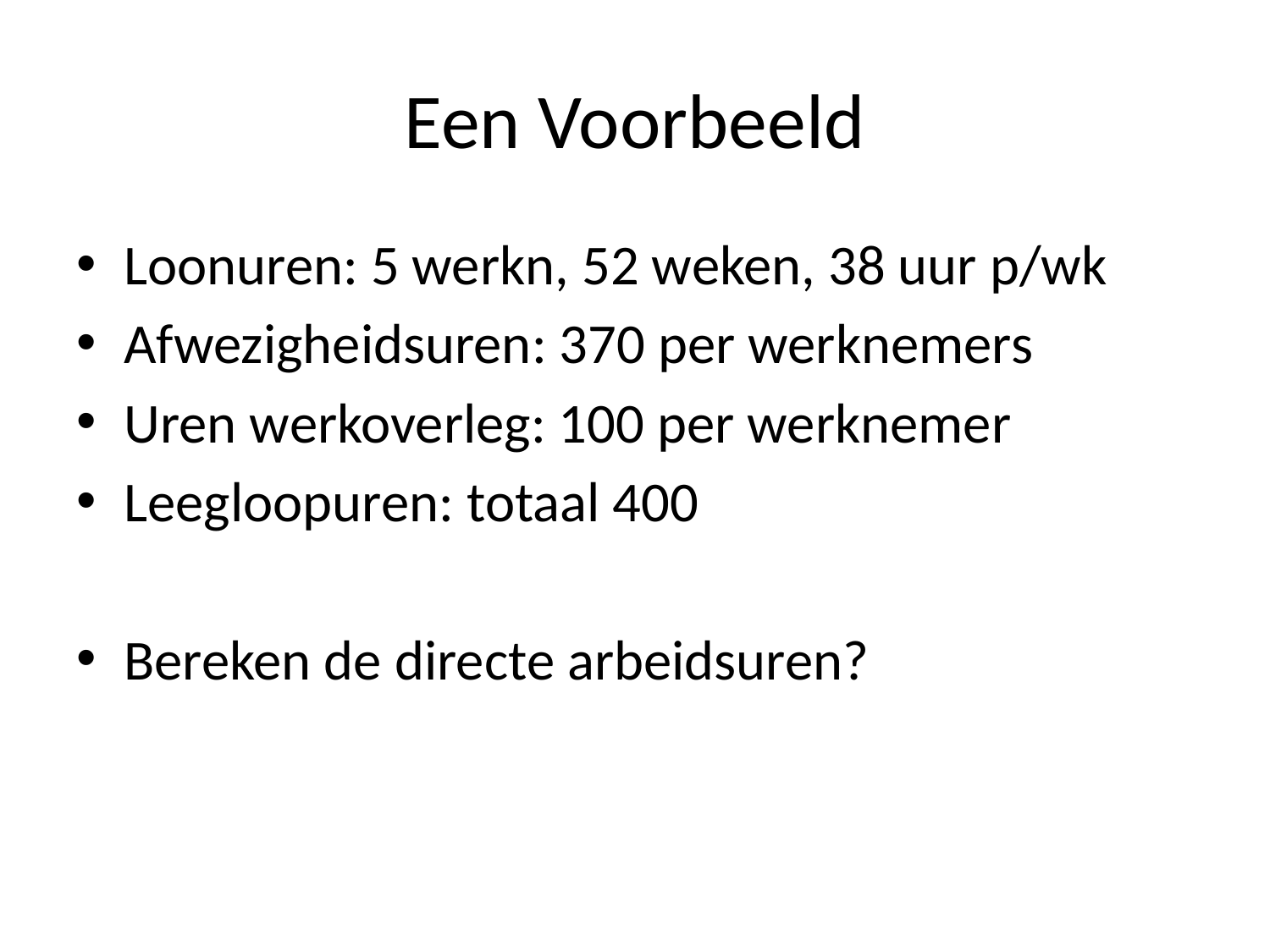

# Een Voorbeeld
Loonuren: 5 werkn, 52 weken, 38 uur p/wk
Afwezigheidsuren: 370 per werknemers
Uren werkoverleg: 100 per werknemer
Leegloopuren: totaal 400

Bereken de directe arbeidsuren?